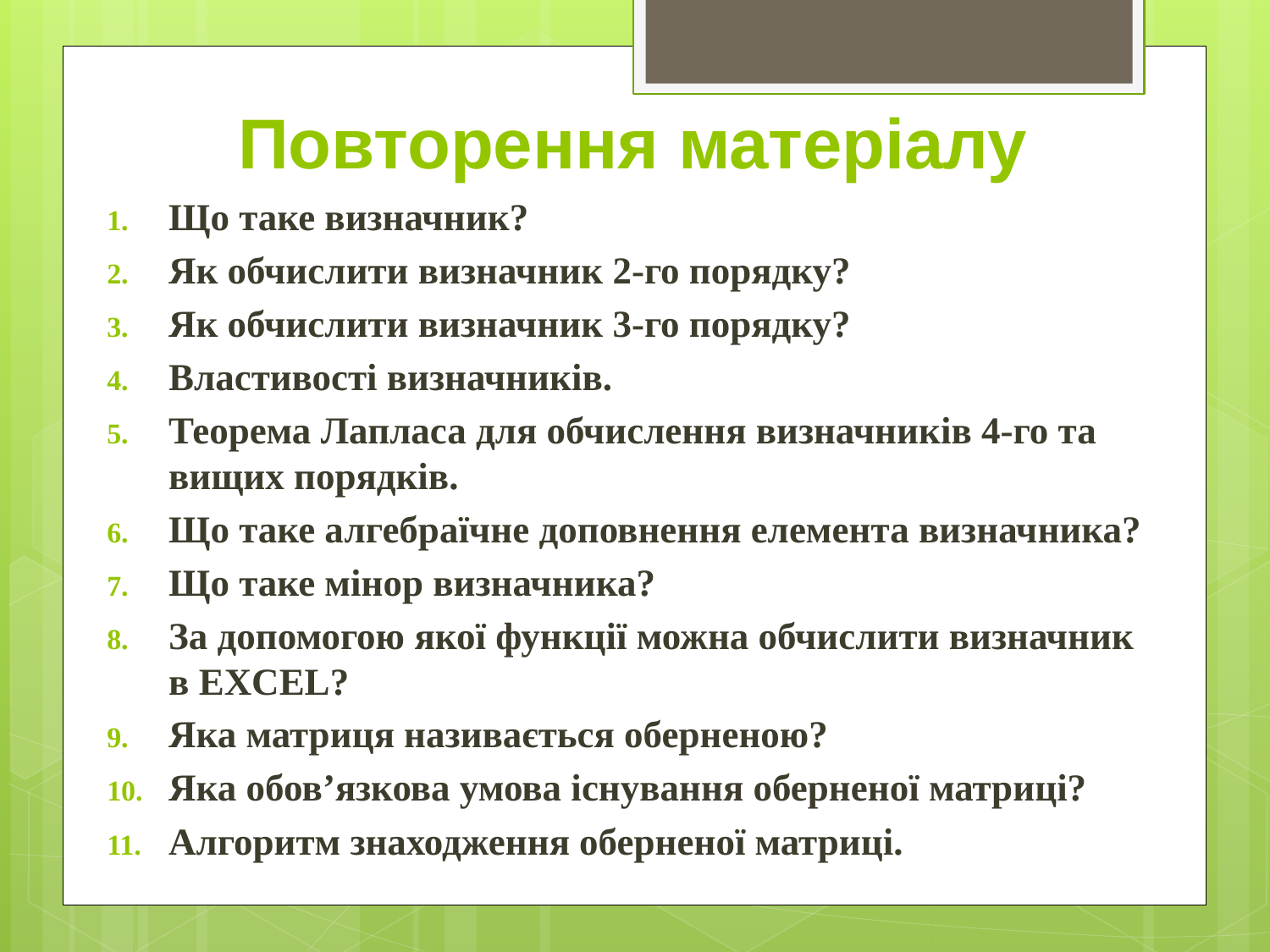

# Повторення матеріалу
Що таке визначник?
Як обчислити визначник 2-го порядку?
Як обчислити визначник 3-го порядку?
Властивості визначників.
Теорема Лапласа для обчислення визначників 4-го та вищих порядків.
Що таке алгебраїчне доповнення елемента визначника?
Що таке мінор визначника?
За допомогою якої функції можна обчислити визначник в EXCEL?
Яка матриця називається оберненою?
Яка обов’язкова умова існування оберненої матриці?
Алгоритм знаходження оберненої матриці.